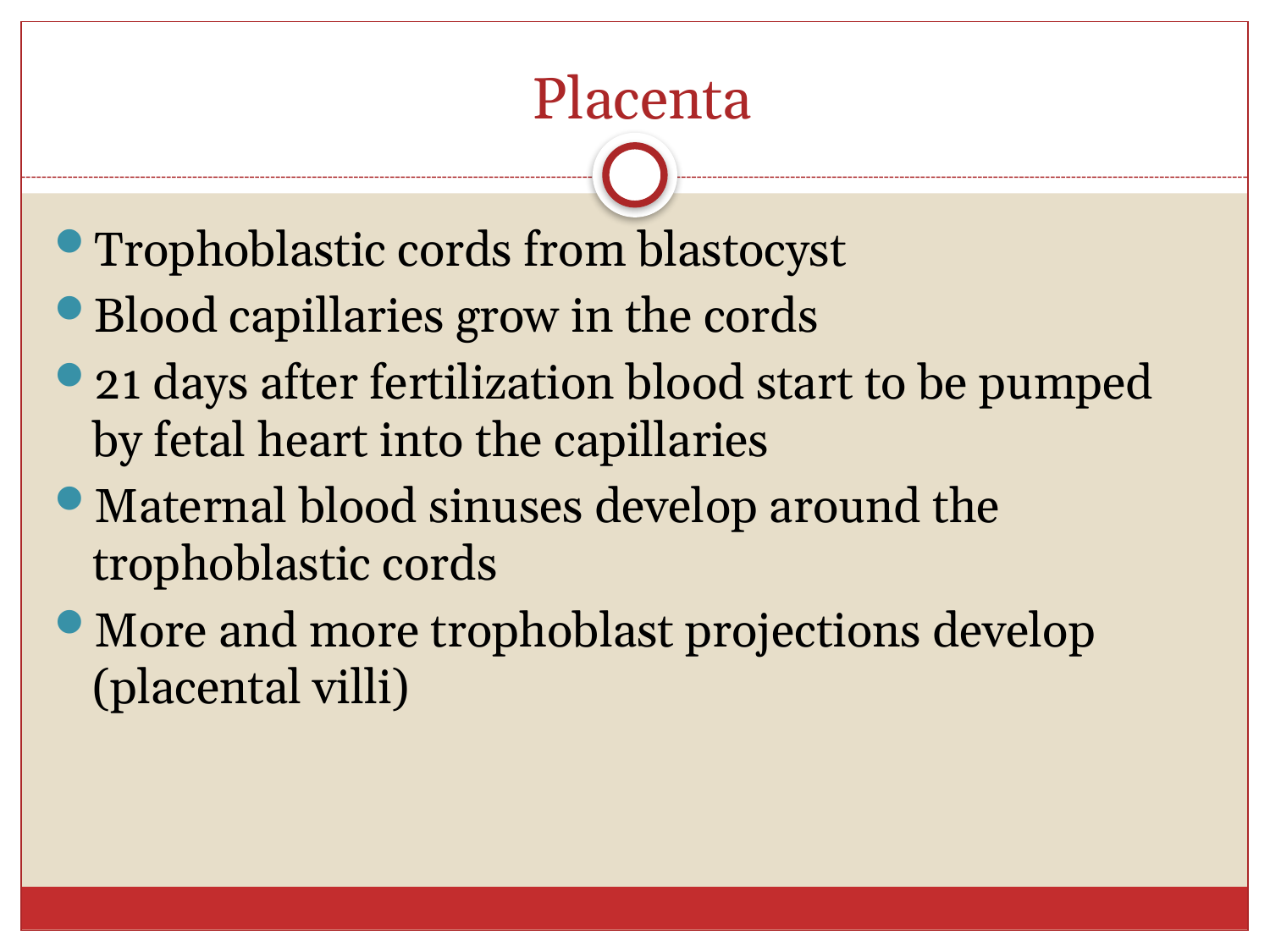

# Placenta
Trophoblastic cords from blastocyst
Blood capillaries grow in the cords
21 days after fertilization blood start to be pumped by fetal heart into the capillaries
Maternal blood sinuses develop around the trophoblastic cords
More and more trophoblast projections develop (placental villi)